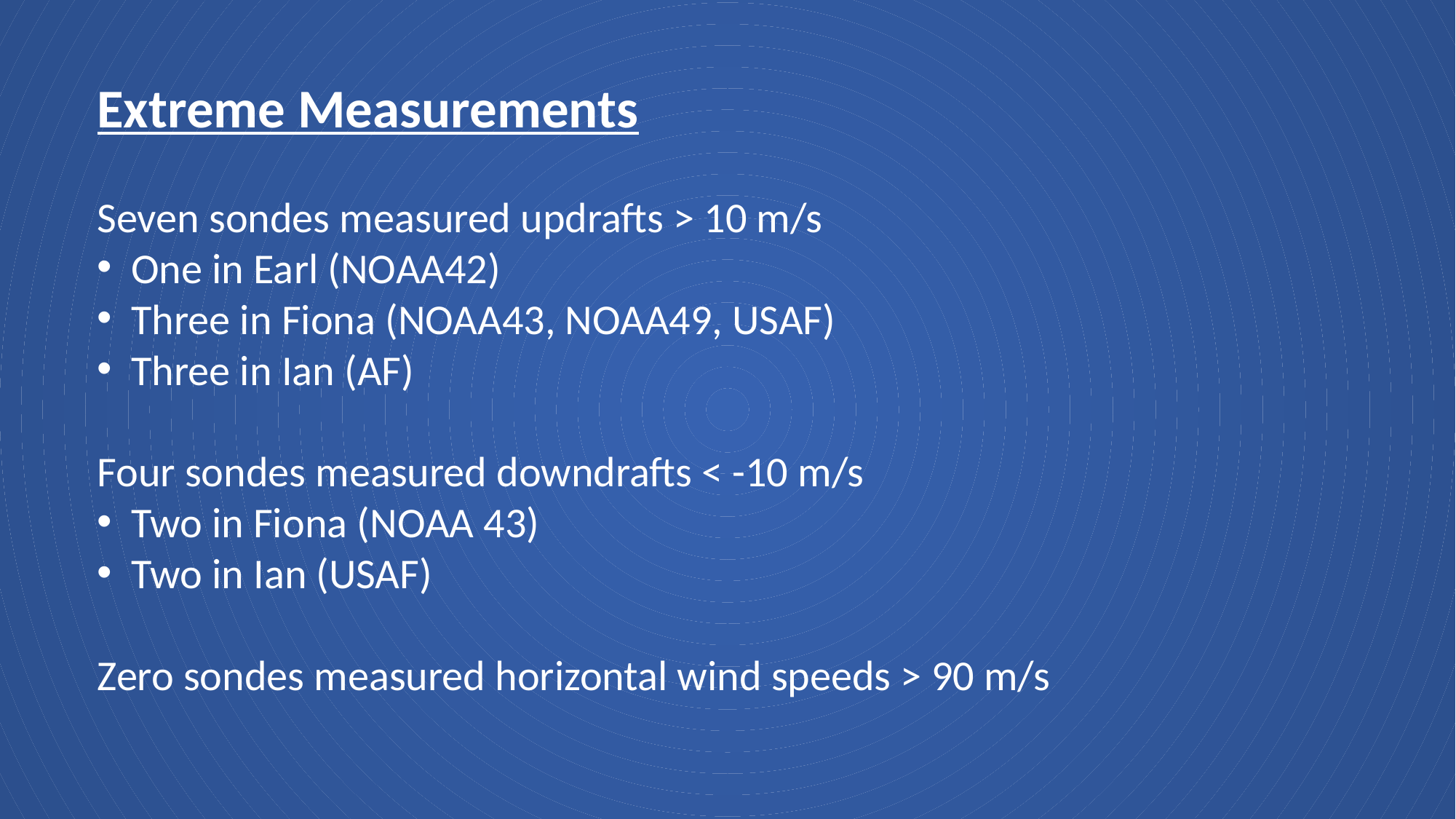

Extreme Measurements

Seven sondes measured updrafts > 10 m/s
One in Earl (NOAA42)
Three in Fiona (NOAA43, NOAA49, USAF)
Three in Ian (AF)

Four sondes measured downdrafts < -10 m/s
Two in Fiona (NOAA 43)
Two in Ian (USAF)

Zero sondes measured horizontal wind speeds > 90 m/s